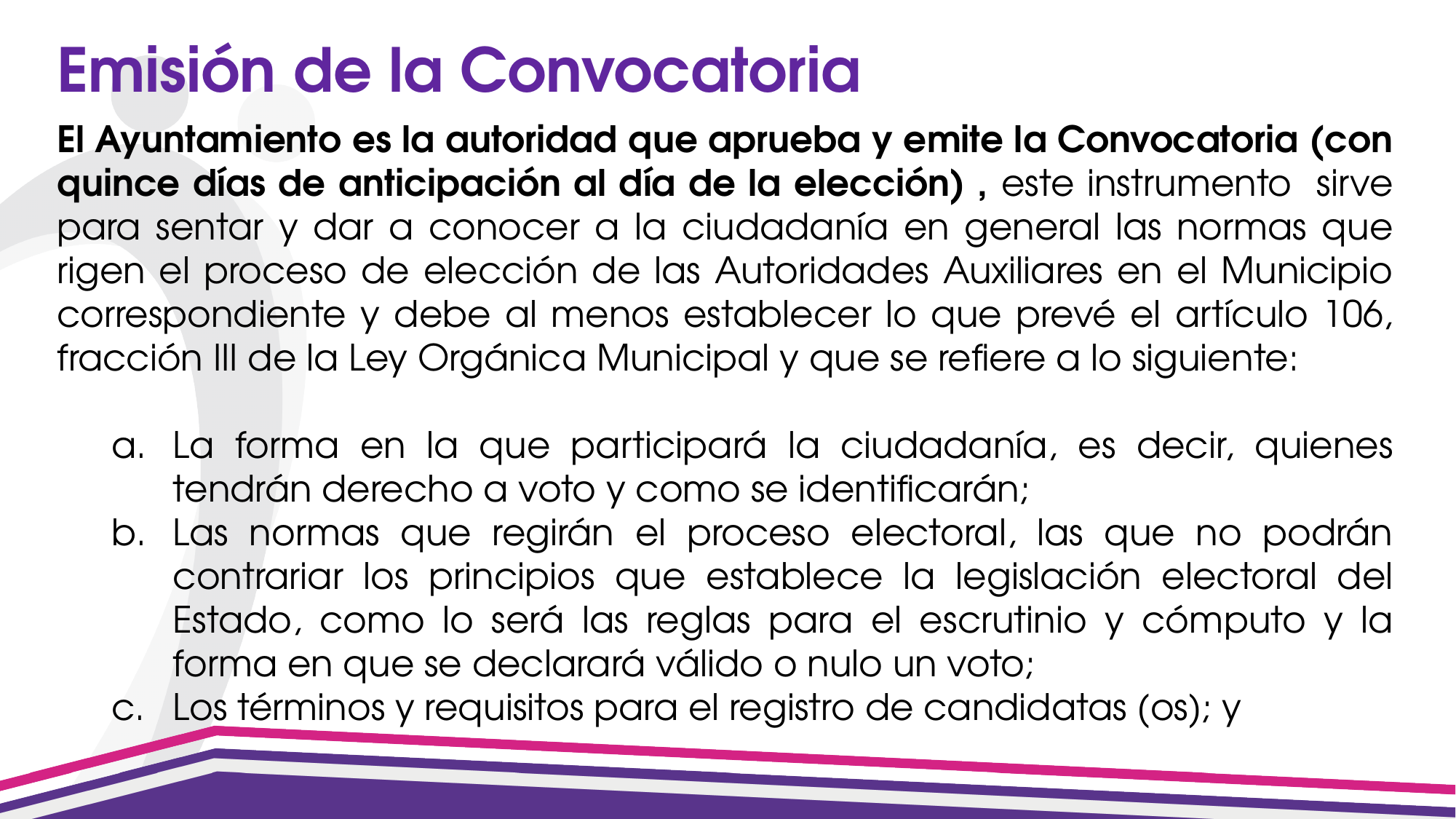

Emisión de la Convocatoria
El Ayuntamiento es la autoridad que aprueba y emite la Convocatoria (con quince días de anticipación al día de la elección) , este instrumento  sirve para sentar y dar a conocer a la ciudadanía en general las normas que rigen el proceso de elección de las Autoridades Auxiliares en el Municipio correspondiente y debe al menos establecer lo que prevé el artículo 106, fracción III de la Ley Orgánica Municipal y que se refiere a lo siguiente:

La forma en la que participará la ciudadanía, es decir, quienes tendrán derecho a voto y como se identificarán;
Las normas que regirán el proceso electoral, las que no podrán contrariar los principios que establece la legislación electoral del Estado, como lo será las reglas para el escrutinio y cómputo y la forma en que se declarará válido o nulo un voto;
Los términos y requisitos para el registro de candidatas (os); y